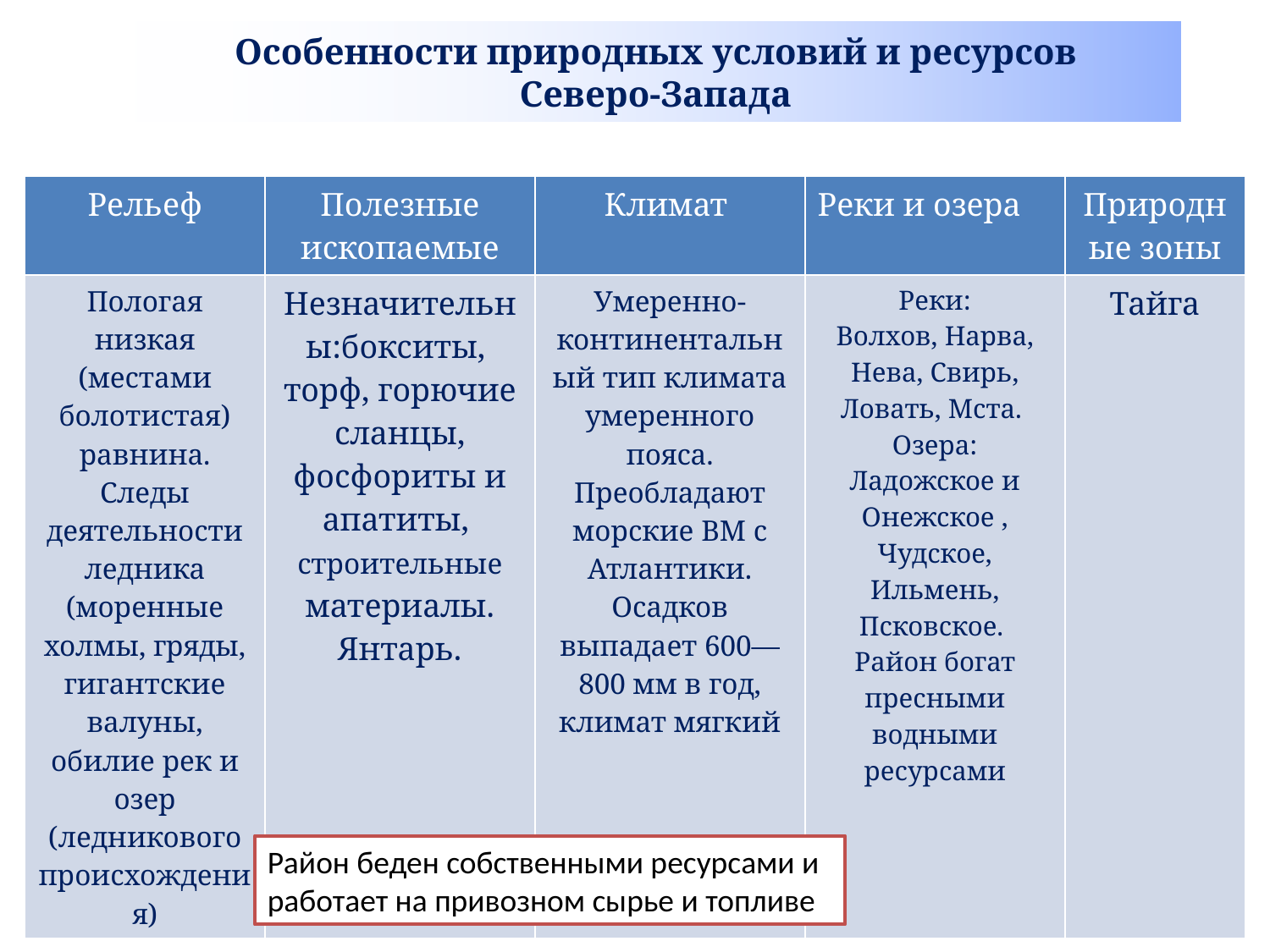

Особенности природных условий и ресурсов
Северо-Запада
| Рельеф | Полезные ископаемые | Климат | Реки и озера | Природные зоны |
| --- | --- | --- | --- | --- |
| Пологая низкая (местами болотистая) равнина. Следы деятельности ледника (моренные холмы, гряды, гигантские валуны, обилие рек и озер (ледникового происхождения) | Незначительны:бокситы, торф, горючие сланцы, фосфориты и апатиты, строительные материалы. Янтарь. | Умеренно-континентальный тип климата умеренного пояса. Преобладают морские ВМ с Атлантики. Осадков выпадает 600—800 мм в год, климат мягкий | Реки: Волхов, Нарва, Нева, Свирь, Ловать, Мста. Озера: Ладожское и Онежское , Чудское, Ильмень, Псковское. Район богат пресными водными ресурсами | Тайга |
Район беден собственными ресурсами и работает на привозном сырье и топливе